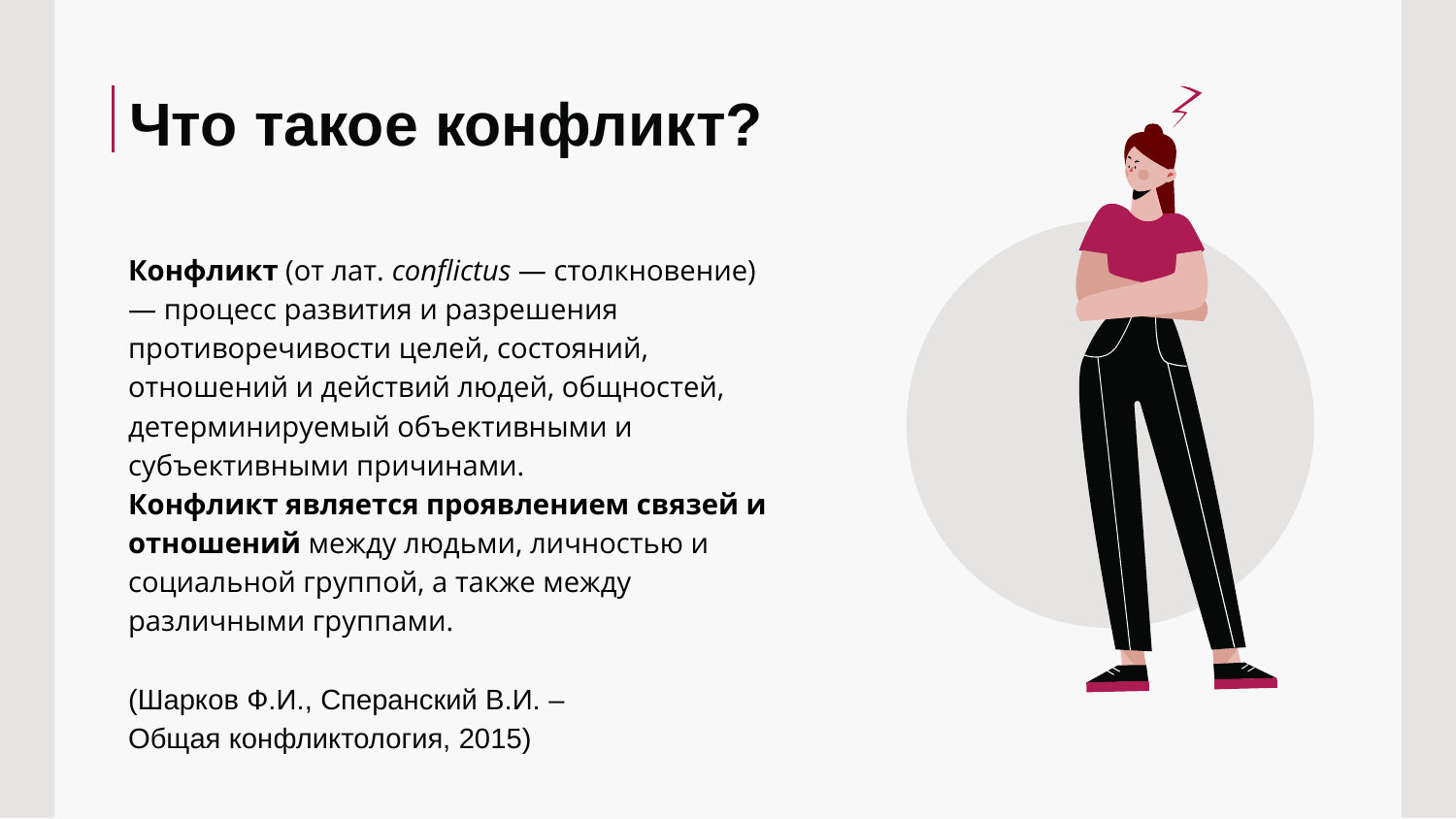

# Что такое конфликт?

Конфликт (от лат. conflictus — столкновение) — процесс развития и разрешения противоречивости целей, состояний, отношений и действий людей, общностей, детерминируемый объективными и субъективными причинами.
Конфликт является проявлением связей и отношений между людьми, личностью и социальной группой, а также между различными группами.

(Шарков Ф.И., Сперанский В.И. –
Общая конфликтология, 2015)